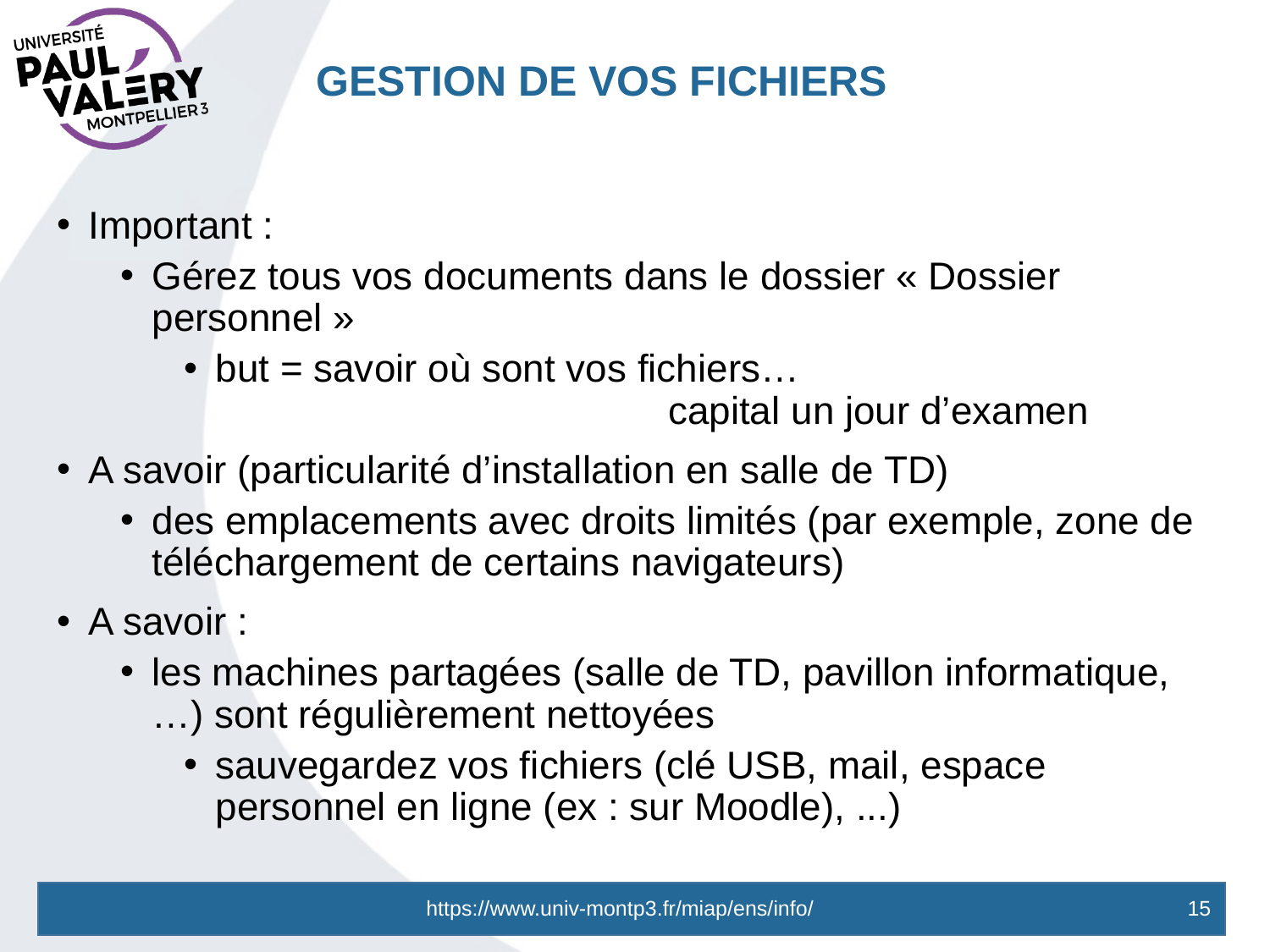

Gestion de vos fichiers
Important :
Gérez tous vos documents dans le dossier « Dossier personnel »
but = savoir où sont vos fichiers…
                                          capital un jour d’examen
A savoir (particularité d’installation en salle de TD)
des emplacements avec droits limités (par exemple, zone de téléchargement de certains navigateurs)
A savoir :
les machines partagées (salle de TD, pavillon informatique, …) sont régulièrement nettoyées
sauvegardez vos fichiers (clé USB, mail, espace personnel en ligne (ex : sur Moodle), ...)
https://www.univ-montp3.fr/miap/ens/info/
15